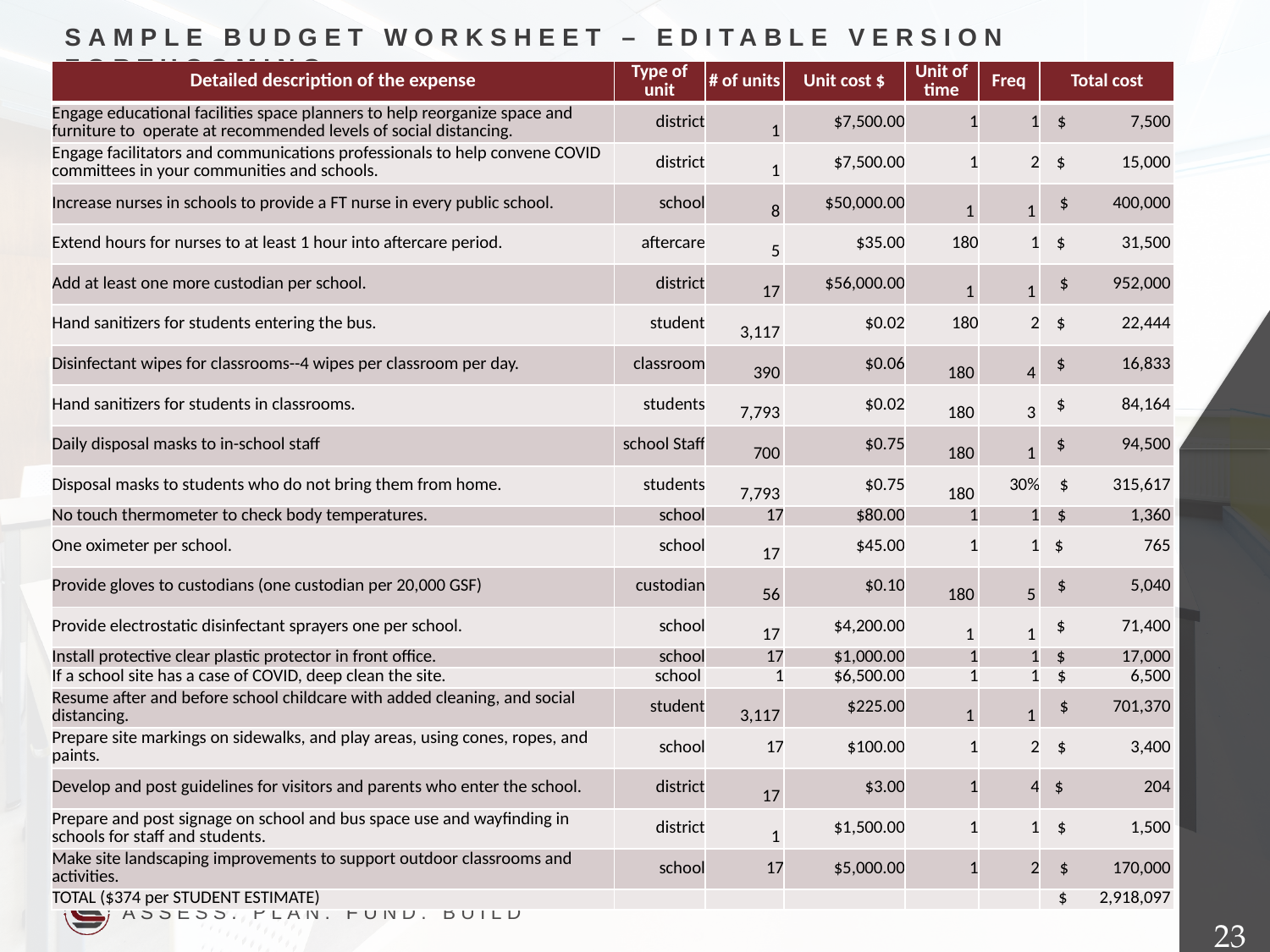

SAMPLE Budget worksheet – editable version forthcoming
| Detailed description of the expense | Type of unit | # of units | Unit cost $ | Unit of time | Freq | Total cost |
| --- | --- | --- | --- | --- | --- | --- |
| Engage educational facilities space planners to help reorganize space and furniture to operate at recommended levels of social distancing. | district | 1 | $7,500.00 | 1 | 1 | $ 7,500 |
| Engage facilitators and communications professionals to help convene COVID committees in your communities and schools. | district | 1 | $7,500.00 | 1 | 2 | $ 15,000 |
| Increase nurses in schools to provide a FT nurse in every public school. | school | 8 | $50,000.00 | 1 | 1 | $ 400,000 |
| Extend hours for nurses to at least 1 hour into aftercare period. | aftercare | 5 | $35.00 | 180 | 1 | $ 31,500 |
| Add at least one more custodian per school. | district | 17 | $56,000.00 | 1 | 1 | $ 952,000 |
| Hand sanitizers for students entering the bus. | student | 3,117 | $0.02 | 180 | 2 | $ 22,444 |
| Disinfectant wipes for classrooms--4 wipes per classroom per day. | classroom | 390 | $0.06 | 180 | 4 | $ 16,833 |
| Hand sanitizers for students in classrooms. | students | 7,793 | $0.02 | 180 | 3 | $ 84,164 |
| Daily disposal masks to in-school staff | school Staff | 700 | $0.75 | 180 | 1 | $ 94,500 |
| Disposal masks to students who do not bring them from home. | students | 7,793 | $0.75 | 180 | 30% | $ 315,617 |
| No touch thermometer to check body temperatures. | school | 17 | $80.00 | 1 | 1 | $ 1,360 |
| One oximeter per school. | school | 17 | $45.00 | 1 | 1 | $ 765 |
| Provide gloves to custodians (one custodian per 20,000 GSF) | custodian | 56 | $0.10 | 180 | 5 | $ 5,040 |
| Provide electrostatic disinfectant sprayers one per school. | school | 17 | $4,200.00 | 1 | 1 | $ 71,400 |
| Install protective clear plastic protector in front office. | school | 17 | $1,000.00 | 1 | 1 | $ 17,000 |
| If a school site has a case of COVID, deep clean the site. | school | 1 | $6,500.00 | 1 | 1 | $ 6,500 |
| Resume after and before school childcare with added cleaning, and social distancing. | student | 3,117 | $225.00 | 1 | 1 | $ 701,370 |
| Prepare site markings on sidewalks, and play areas, using cones, ropes, and paints. | school | 17 | $100.00 | 1 | 2 | $ 3,400 |
| Develop and post guidelines for visitors and parents who enter the school. | district | 17 | $3.00 | 1 | 4 | $ 204 |
| Prepare and post signage on school and bus space use and wayfinding in schools for staff and students. | district | 1 | $1,500.00 | 1 | 1 | $ 1,500 |
| Make site landscaping improvements to support outdoor classrooms and activities. | school | 17 | $5,000.00 | 1 | 2 | $ 170,000 |
| TOTAL ($374 per STUDENT ESTIMATE) |  |  |  |  |  | $ 2,918,097 |
23